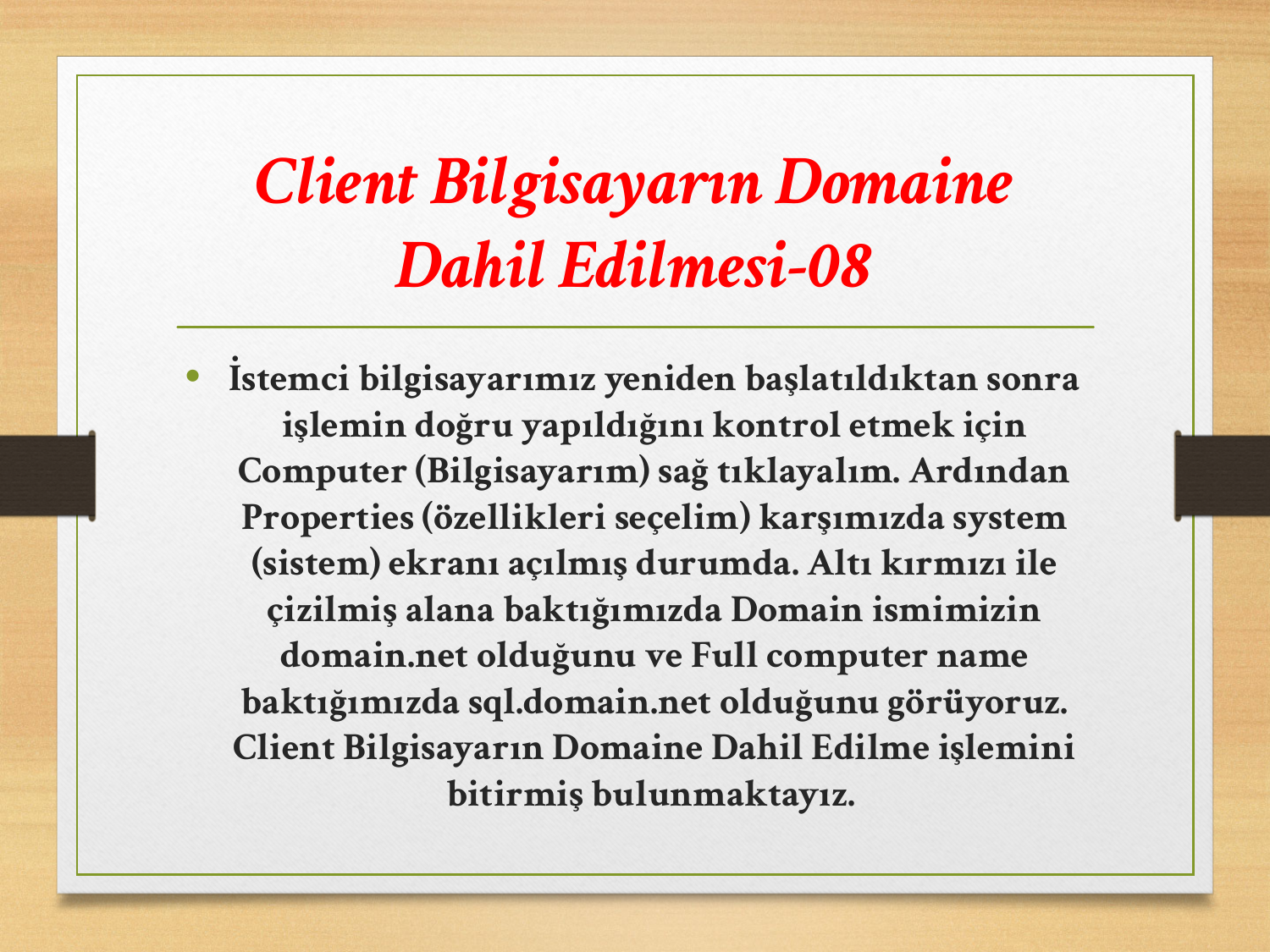

# Client Bilgisayarın Domaine Dahil Edilmesi-08
İstemci bilgisayarımız yeniden başlatıldıktan sonra işlemin doğru yapıldığını kontrol etmek için Computer (Bilgisayarım) sağ tıklayalım. Ardından Properties (özellikleri seçelim) karşımızda system (sistem) ekranı açılmış durumda. Altı kırmızı ile çizilmiş alana baktığımızda Domain ismimizin domain.net olduğunu ve Full computer name baktığımızda sql.domain.net olduğunu görüyoruz. Client Bilgisayarın Domaine Dahil Edilme işlemini bitirmiş bulunmaktayız.